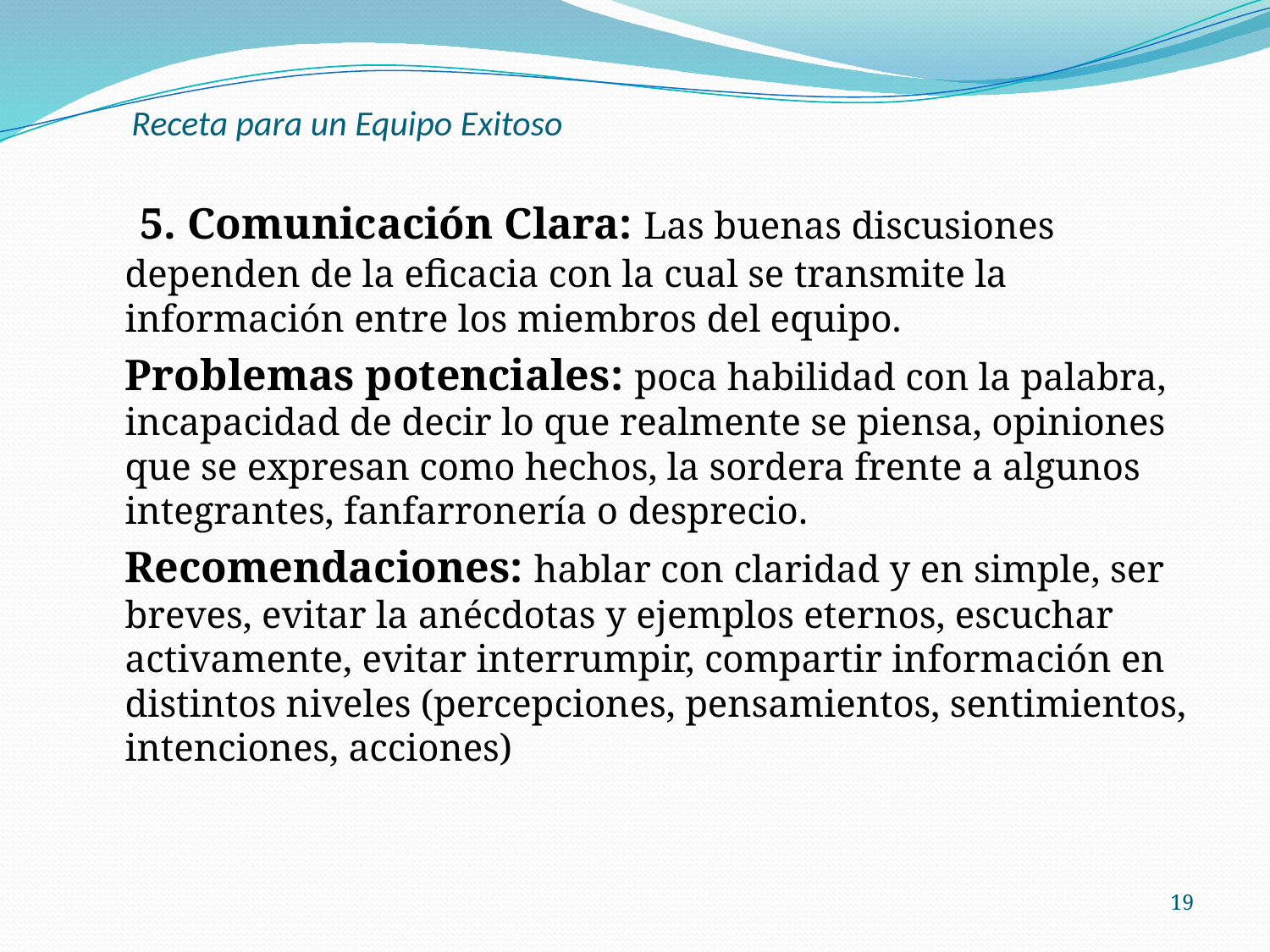

# Receta para un Equipo Exitoso

 5. Comunicación Clara: Las buenas discusiones dependen de la eficacia con la cual se transmite la información entre los miembros del equipo.
Problemas potenciales: poca habilidad con la palabra, incapacidad de decir lo que realmente se piensa, opiniones que se expresan como hechos, la sordera frente a algunos integrantes, fanfarronería o desprecio.
Recomendaciones: hablar con claridad y en simple, ser breves, evitar la anécdotas y ejemplos eternos, escuchar activamente, evitar interrumpir, compartir información en distintos niveles (percepciones, pensamientos, sentimientos, intenciones, acciones)

19